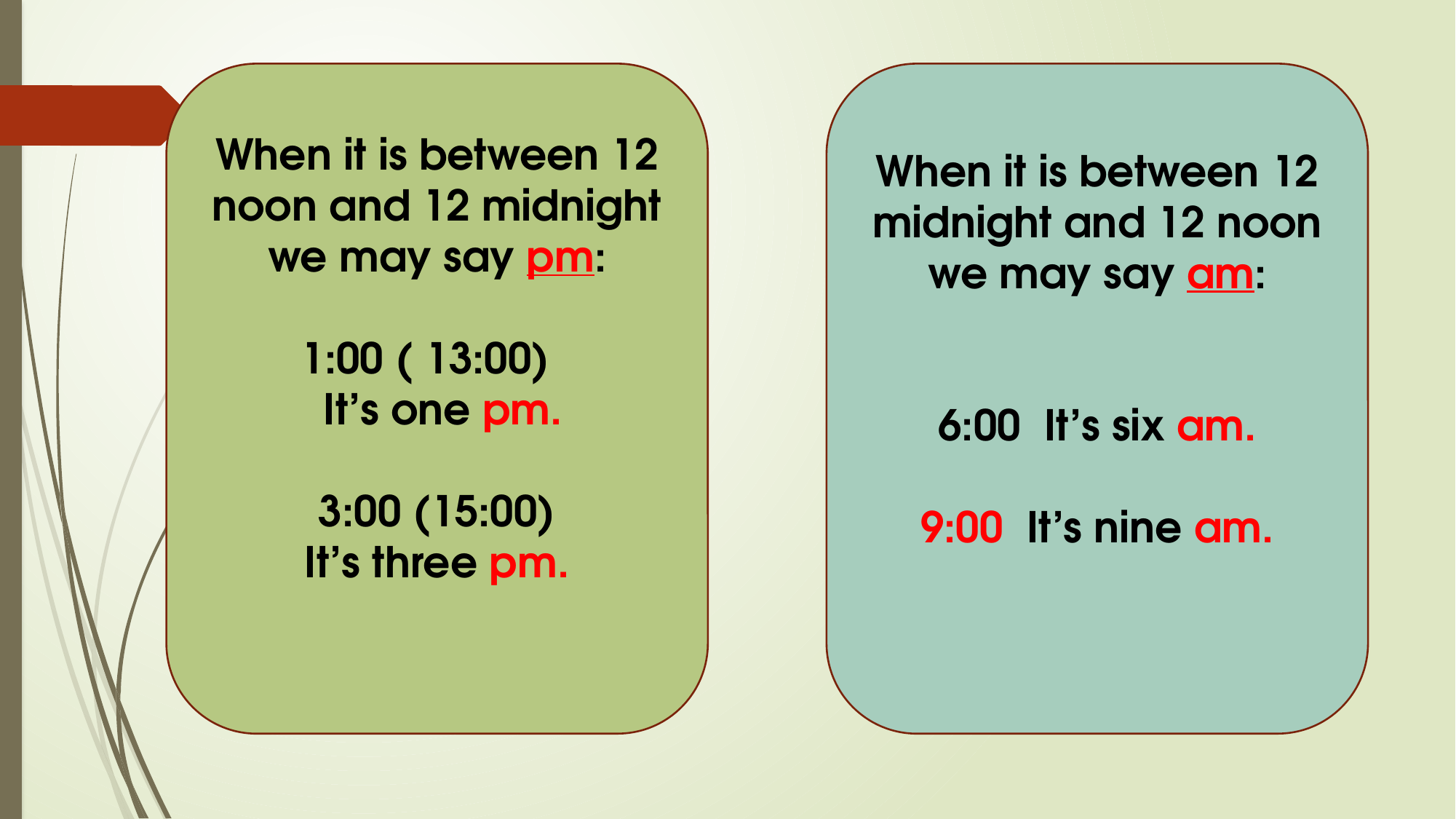

When it is between 12 noon and 12 midnight we may say pm:

1:00 ( 13:00)
 It’s one pm.

3:00 (15:00)
It’s three pm.

When it is between 12 midnight and 12 noon we may say am:

6:00  It’s six am.

9:00  It’s nine am.